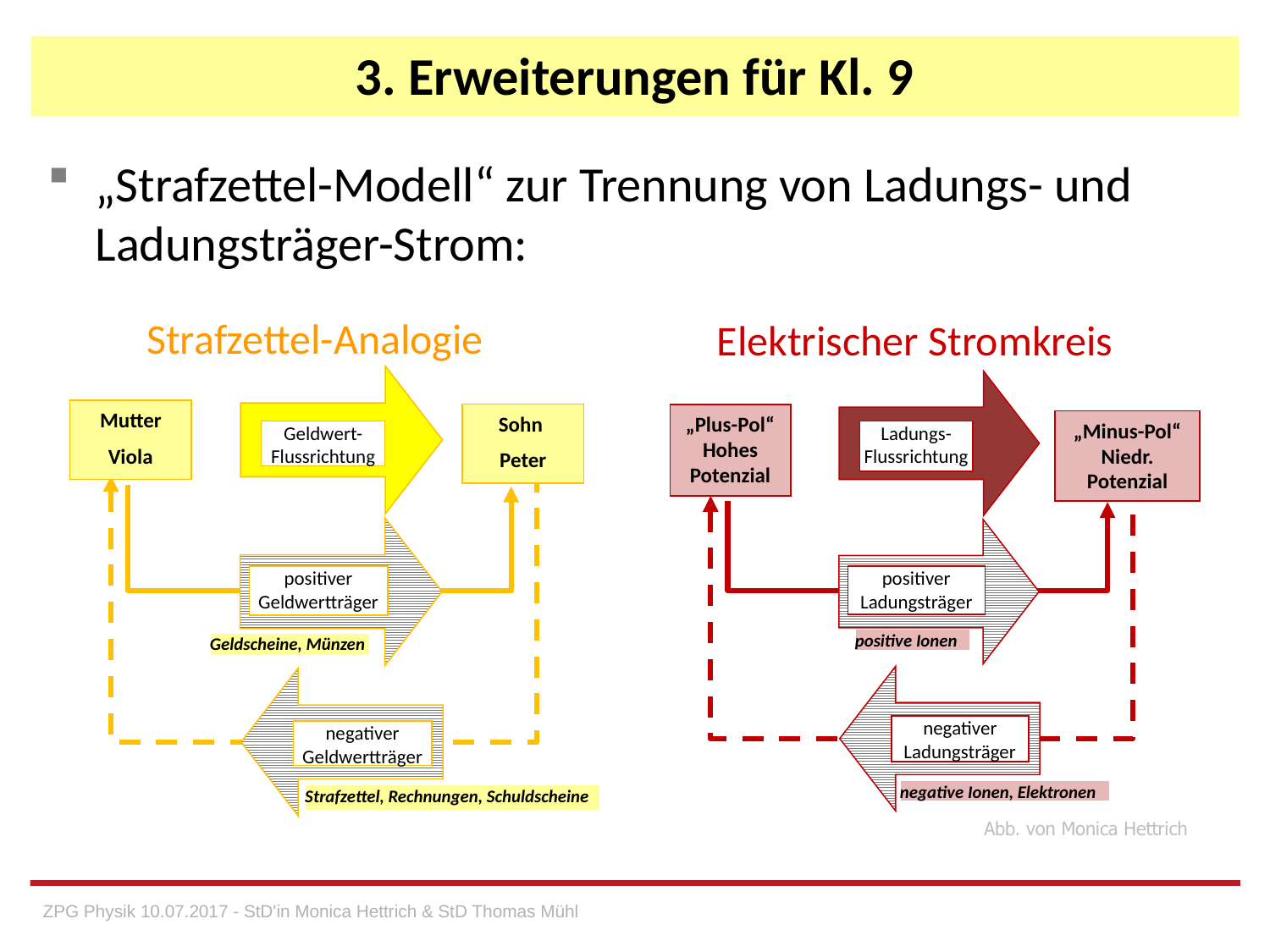

# 3. Erweiterungen für Kl. 9
„Strafzettel-Modell“ zur Trennung von Ladungs- und Ladungsträger-Strom:
Strafzettel-Analogie
Elektrischer Stromkreis

Geldwert-Flussrichtung
Mutter
Viola
Sohn
Peter

positiver Geldwertträger

negativer Geldwertträger
Geldscheine, Münzen
Strafzettel, Rechnungen, Schuldscheine

Ladungs-Flussrichtung
„Plus-Pol“
Hohes Potenzial
„Minus-Pol“
Niedr. Potenzial

positiver Ladungsträger
positive Ionen

negativer Ladungsträger
negative Ionen, Elektronen
Abb. von Monica Hettrich
ZPG Physik 10.07.2017 - StD'in Monica Hettrich & StD Thomas Mühl